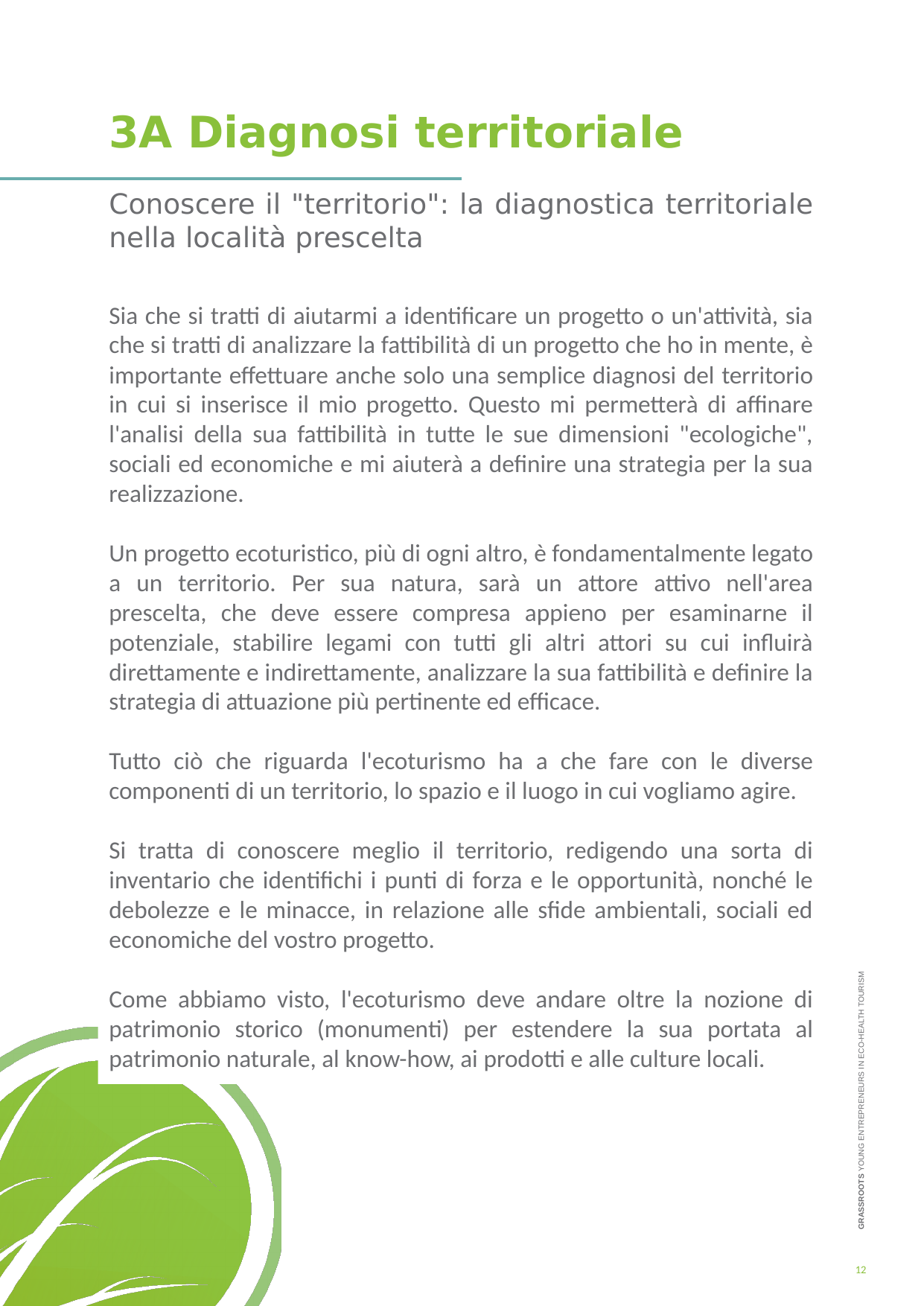

3A Diagnosi territoriale
Conoscere il "territorio": la diagnostica territoriale nella località prescelta
Sia che si tratti di aiutarmi a identificare un progetto o un'attività, sia che si tratti di analizzare la fattibilità di un progetto che ho in mente, è importante effettuare anche solo una semplice diagnosi del territorio in cui si inserisce il mio progetto. Questo mi permetterà di affinare l'analisi della sua fattibilità in tutte le sue dimensioni "ecologiche", sociali ed economiche e mi aiuterà a definire una strategia per la sua realizzazione.

Un progetto ecoturistico, più di ogni altro, è fondamentalmente legato a un territorio. Per sua natura, sarà un attore attivo nell'area prescelta, che deve essere compresa appieno per esaminarne il potenziale, stabilire legami con tutti gli altri attori su cui influirà direttamente e indirettamente, analizzare la sua fattibilità e definire la strategia di attuazione più pertinente ed efficace.

Tutto ciò che riguarda l'ecoturismo ha a che fare con le diverse componenti di un territorio, lo spazio e il luogo in cui vogliamo agire.

Si tratta di conoscere meglio il territorio, redigendo una sorta di inventario che identifichi i punti di forza e le opportunità, nonché le debolezze e le minacce, in relazione alle sfide ambientali, sociali ed economiche del vostro progetto.

Come abbiamo visto, l'ecoturismo deve andare oltre la nozione di patrimonio storico (monumenti) per estendere la sua portata al patrimonio naturale, al know-how, ai prodotti e alle culture locali.

12